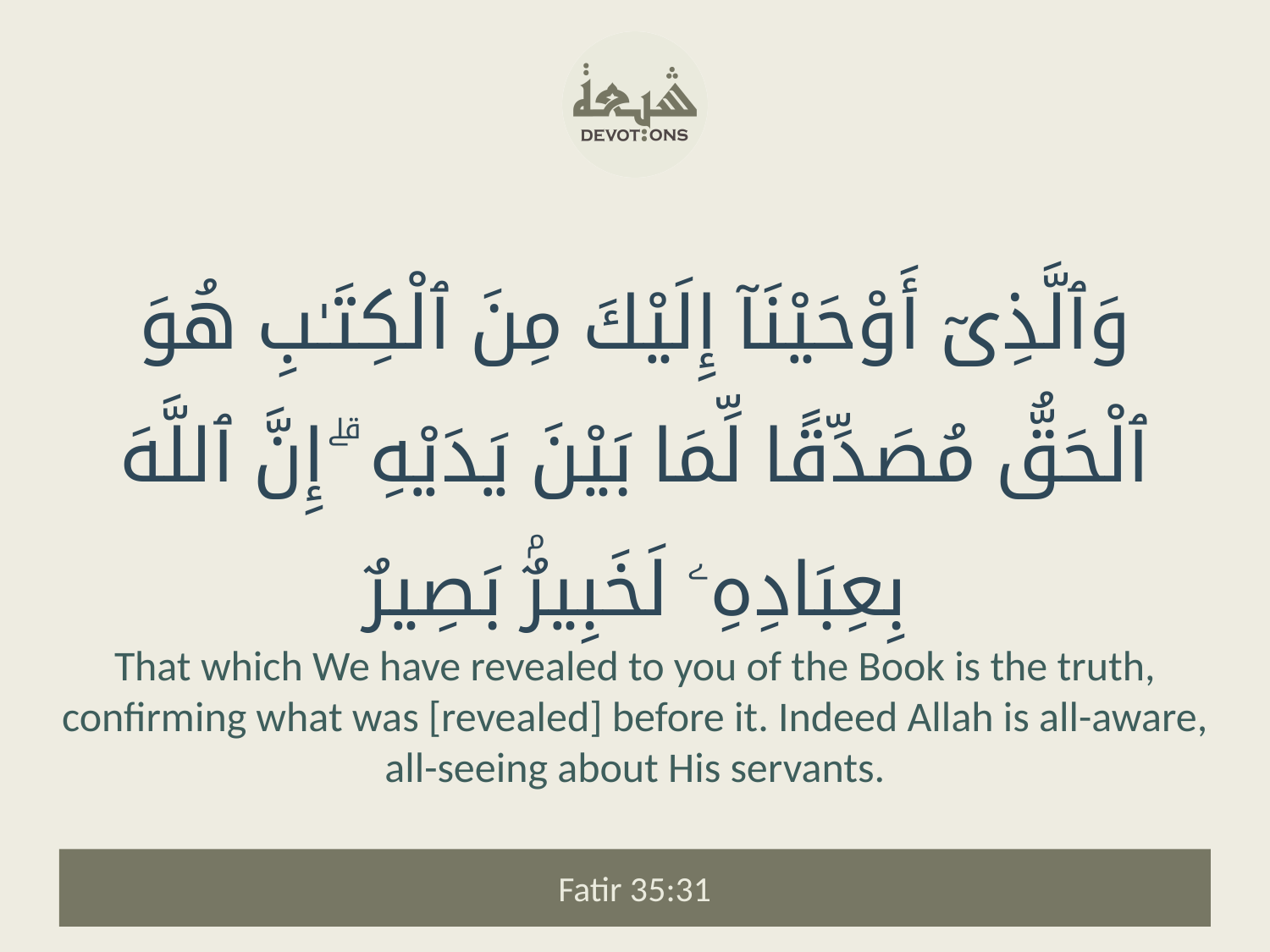

وَٱلَّذِىٓ أَوْحَيْنَآ إِلَيْكَ مِنَ ٱلْكِتَـٰبِ هُوَ ٱلْحَقُّ مُصَدِّقًا لِّمَا بَيْنَ يَدَيْهِ ۗ إِنَّ ٱللَّهَ بِعِبَادِهِۦ لَخَبِيرٌۢ بَصِيرٌ
That which We have revealed to you of the Book is the truth, confirming what was [revealed] before it. Indeed Allah is all-aware, all-seeing about His servants.
Fatir 35:31